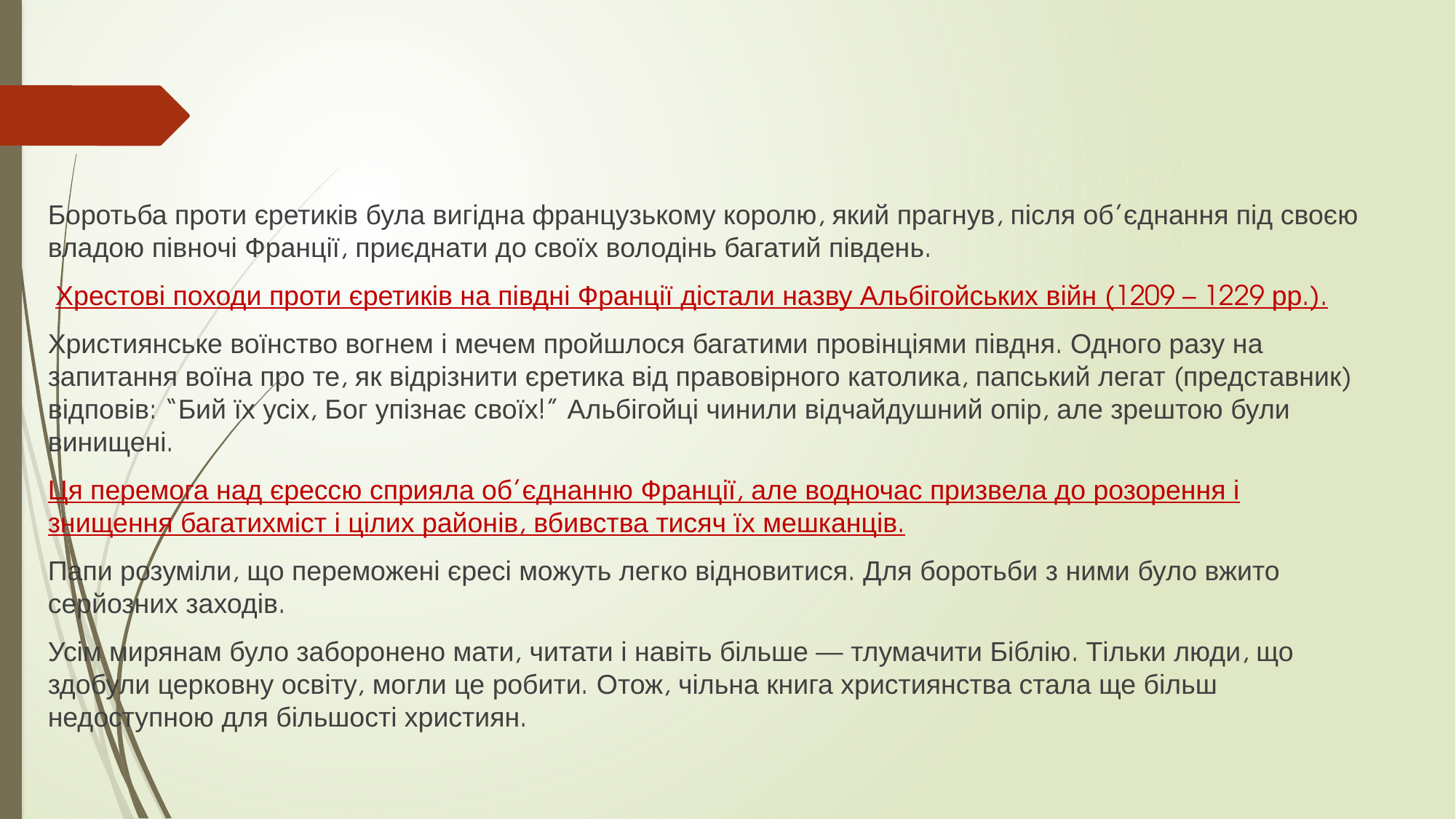

#
Боротьба проти єретиків була вигідна французькому королю, який прагнув, після об’єднання під своєю владою півночі Франції, приєднати до своїх володінь багатий південь.
 Хрестові походи проти єретиків на півдні Франції дістали назву Альбігойських війн (1209 – 1229 рр.).
Християнське воїнство вогнем і мечем пройшлося багатими провінціями півдня. Одного разу на запитання воїна про те, як відрізнити єретика від правовірного католика, папський легат (представник) відповів: “Бий їх усіх, Бог упізнає своїх!” Альбігойці чинили відчайдушний опір, але зрештою були винищені.
Ця перемога над єрессю сприяла об’єднанню Франції, але водночас призвела до розорення і знищення багатихміст і цілих районів, вбивства тисяч їх мешканців.
Папи розуміли, що переможені єресі можуть легко відновитися. Для боротьби з ними було вжито серйозних заходів.
Усім мирянам було заборонено мати, читати і навіть більше — тлумачити Біблію. Тільки люди, що здобули церковну освіту, могли це робити. Отож, чільна книга християнства стала ще більш недоступною для більшості християн.